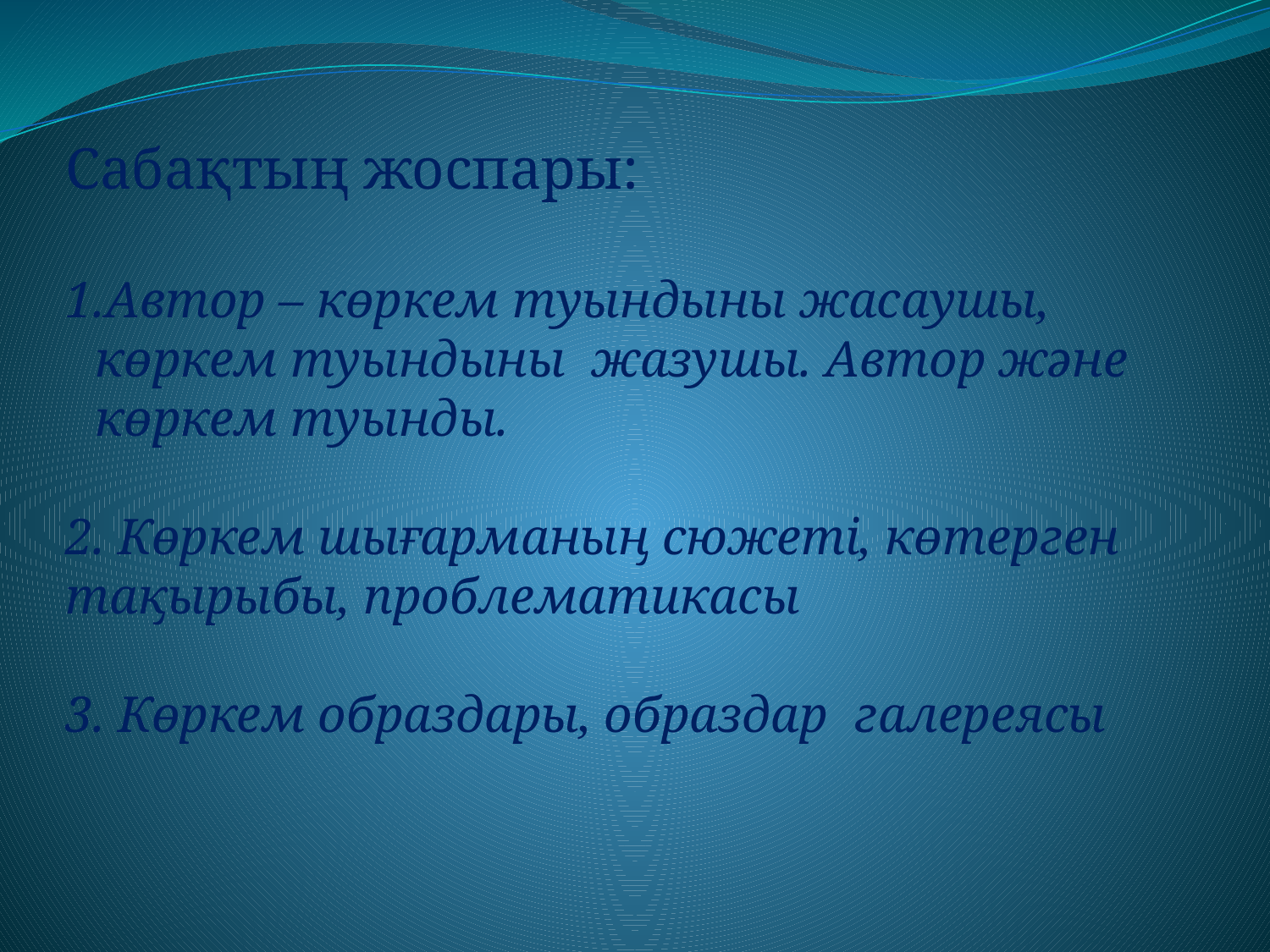

Сабақтың жоспары:

Автор – көркем туындыны жасаушы, көркем туындыны  жазушы. Автор және көркем туынды.

2. Көркем шығарманың сюжеті, көтерген тақырыбы, проблематикасы

3. Көркем образдары, образдар  галереясы